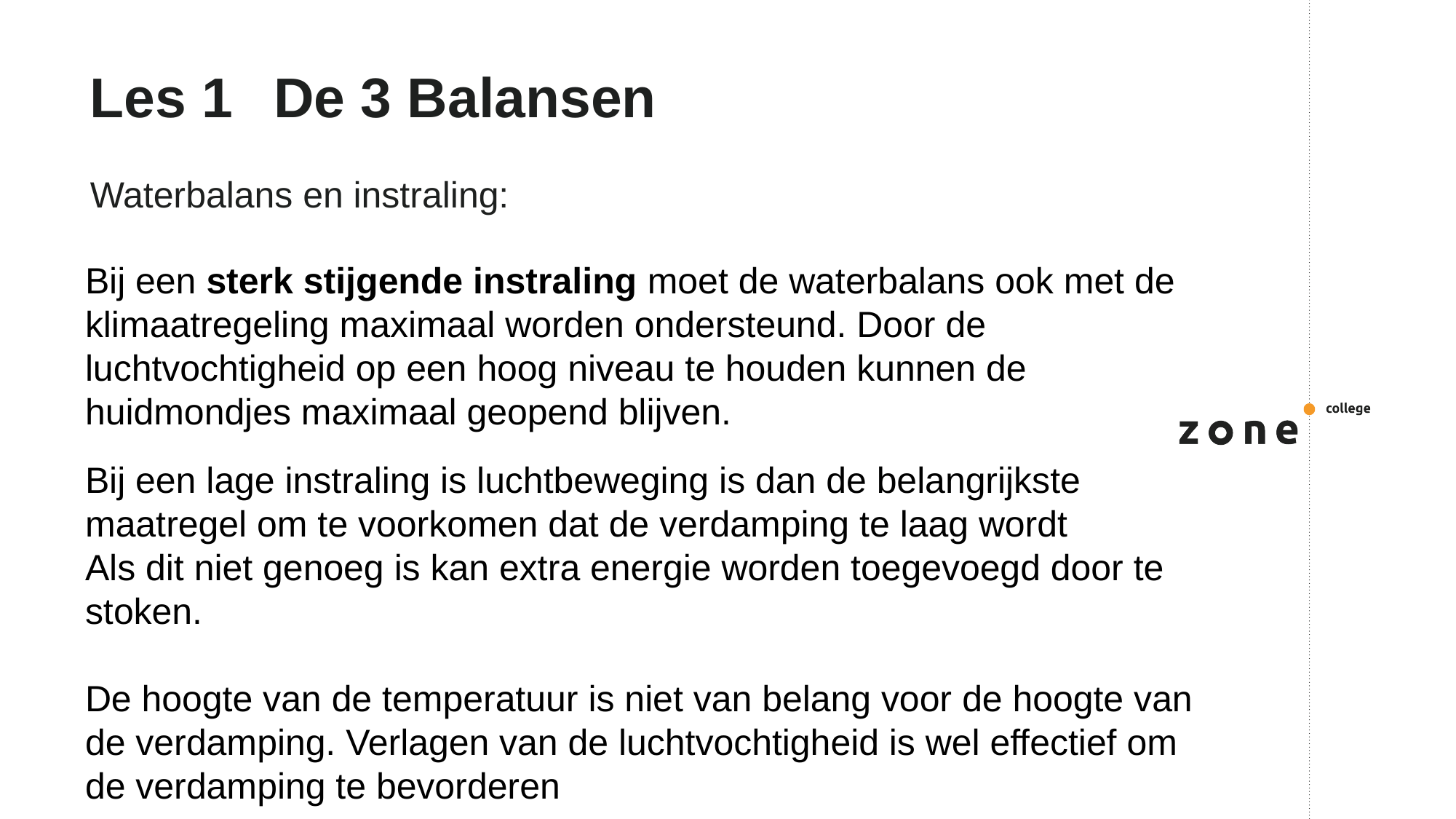

# Les 1 	De 3 Balansen
Waterbalans en instraling:

Bij een sterk stijgende instraling moet de waterbalans ook met de klimaatregeling maximaal worden ondersteund. Door de luchtvochtigheid op een hoog niveau te houden kunnen de huidmondjes maximaal geopend blijven.
Bij een lage instraling is luchtbeweging is dan de belangrijkste maatregel om te voorkomen dat de verdamping te laag wordt
Als dit niet genoeg is kan extra energie worden toegevoegd door te stoken.

De hoogte van de temperatuur is niet van belang voor de hoogte van de verdamping. Verlagen van de luchtvochtigheid is wel effectief om de verdamping te bevorderen